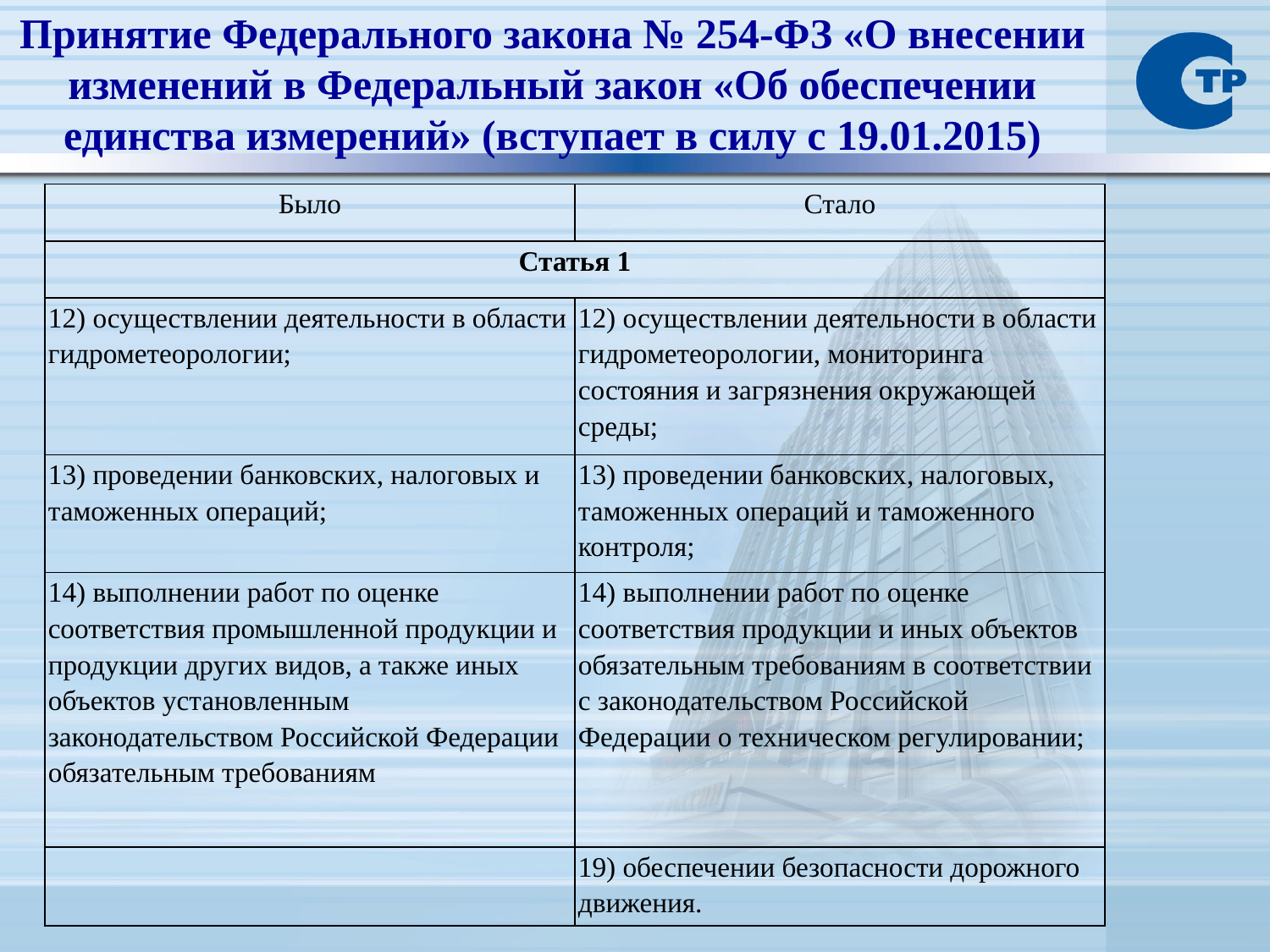

Принятие Федерального закона № 254-ФЗ «О внесении изменений в Федеральный закон «Об обеспечении единства измерений» (вступает в силу с 19.01.2015)
| Было | Стало |
| --- | --- |
| Статья 1 |  |
| 12) осуществлении деятельности в области гидрометеорологии; | 12) осуществлении деятельности в области гидрометеорологии, мониторинга состояния и загрязнения окружающей среды; |
| 13) проведении банковских, налоговых и таможенных операций; | 13) проведении банковских, налоговых, таможенных операций и таможенного контроля; |
| 14) выполнении работ по оценке соответствия промышленной продукции и продукции других видов, а также иных объектов установленным законодательством Российской Федерации обязательным требованиям | 14) выполнении работ по оценке соответствия продукции и иных объектов обязательным требованиям в соответствии с законодательством Российской Федерации о техническом регулировании; |
|  | 19) обеспечении безопасности дорожного движения. |